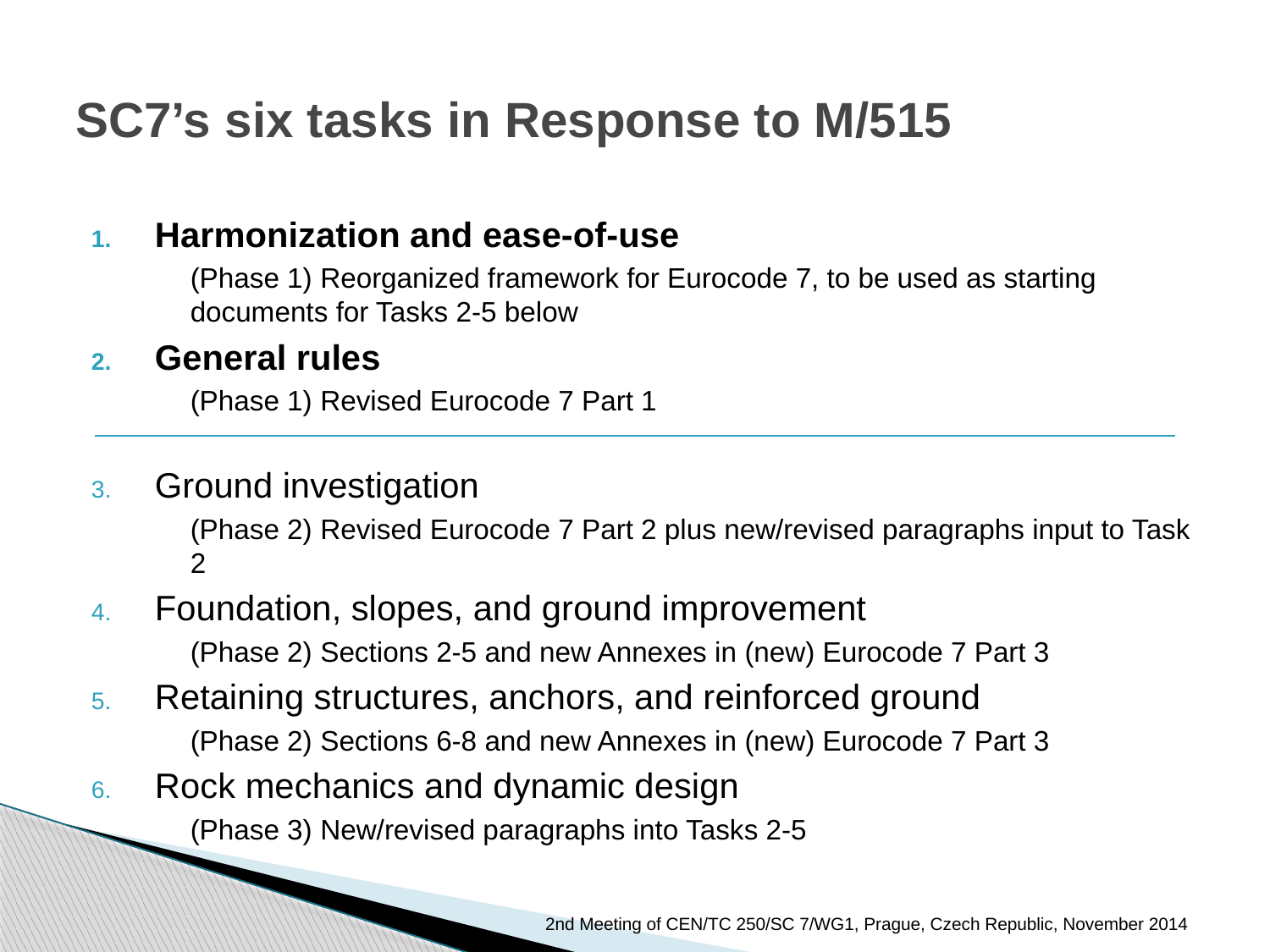

# SC7’s six tasks in Response to M/515
Harmonization and ease-of-use
	(Phase 1) Reorganized framework for Eurocode 7, to be used as starting documents for Tasks 2-5 below
General rules
	(Phase 1) Revised Eurocode 7 Part 1

Ground investigation
	(Phase 2) Revised Eurocode 7 Part 2 plus new/revised paragraphs input to Task 2
Foundation, slopes, and ground improvement
	(Phase 2) Sections 2-5 and new Annexes in (new) Eurocode 7 Part 3
Retaining structures, anchors, and reinforced ground
	(Phase 2) Sections 6-8 and new Annexes in (new) Eurocode 7 Part 3
Rock mechanics and dynamic design
	(Phase 3) New/revised paragraphs into Tasks 2-5
2nd Meeting of CEN/TC 250/SC 7/WG1, Prague, Czech Republic, November 2014